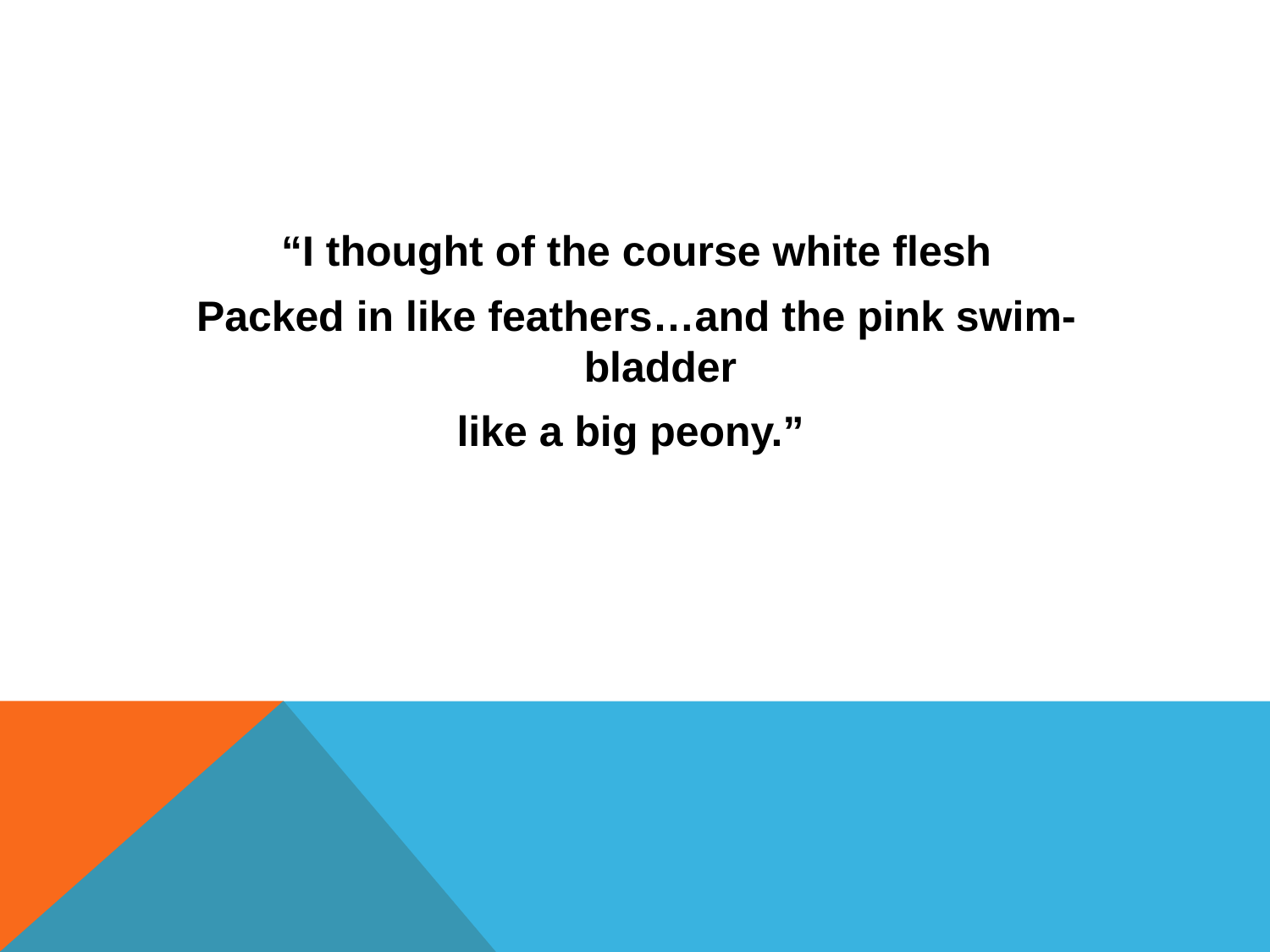

“I thought of the course white flesh
Packed in like feathers…and the pink swim-bladder
like a big peony.”